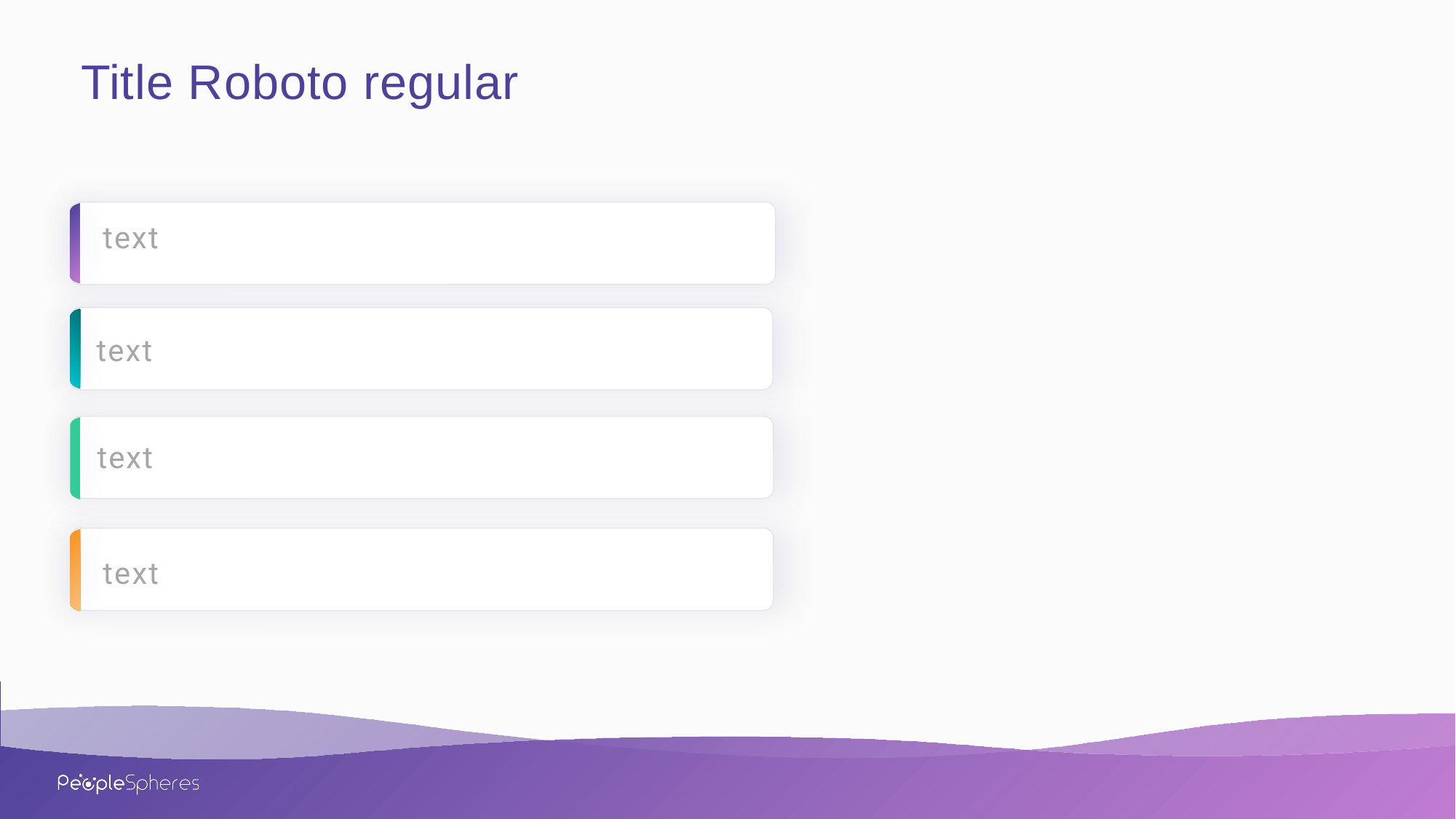

Title Roboto regular

text

text

text

text